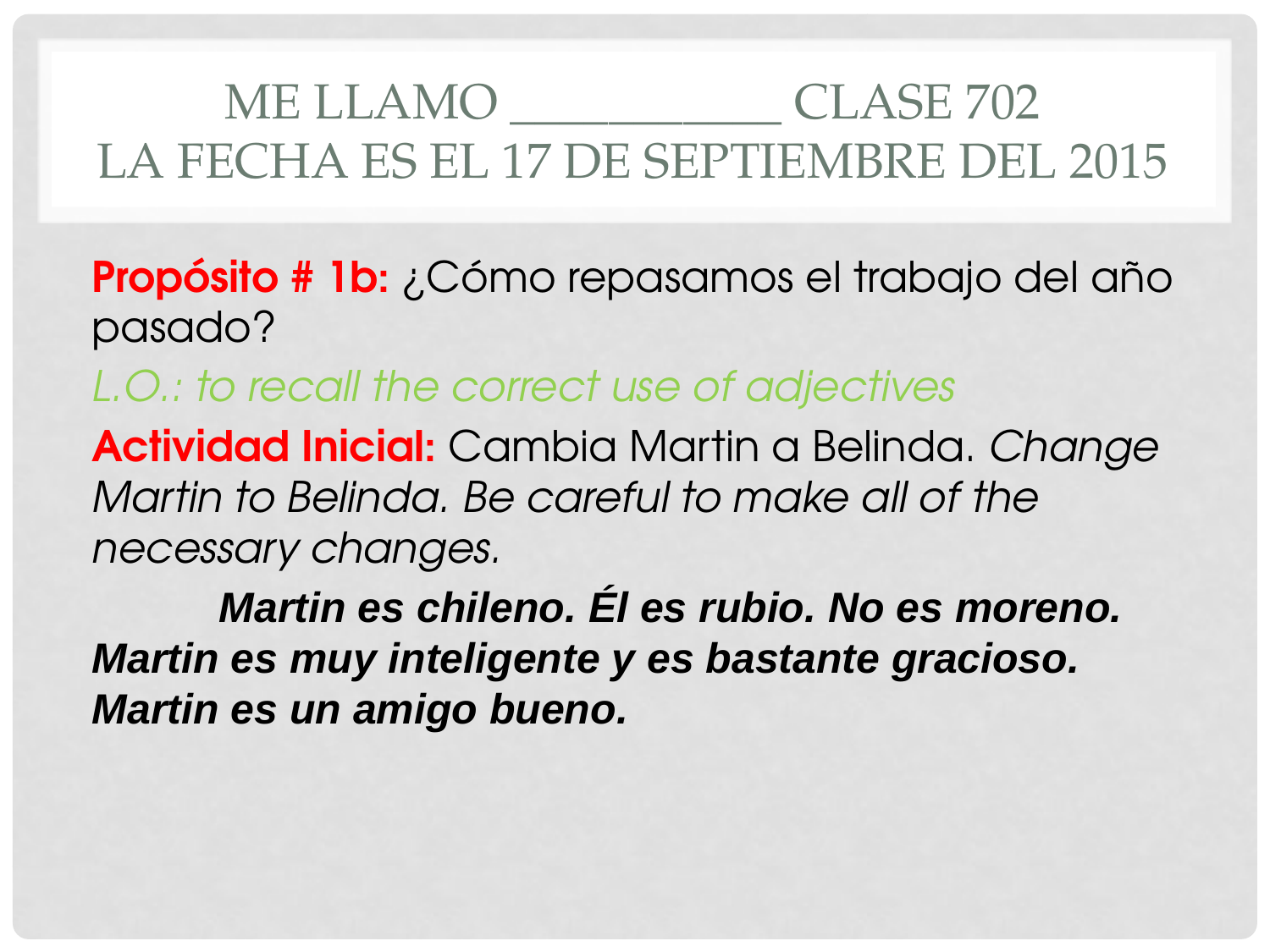

# Me llamo ___________ Clase 702 La fecha es el 17 de septiembre del 2015
Propósito # 1b: ¿Cómo repasamos el trabajo del año pasado?
L.O.: to recall the correct use of adjectives
Actividad Inicial: Cambia Martin a Belinda. Change Martin to Belinda. Be careful to make all of the necessary changes.
	Martin es chileno. Él es rubio. No es moreno.  Martin es muy inteligente y es bastante gracioso. Martin es un amigo bueno.